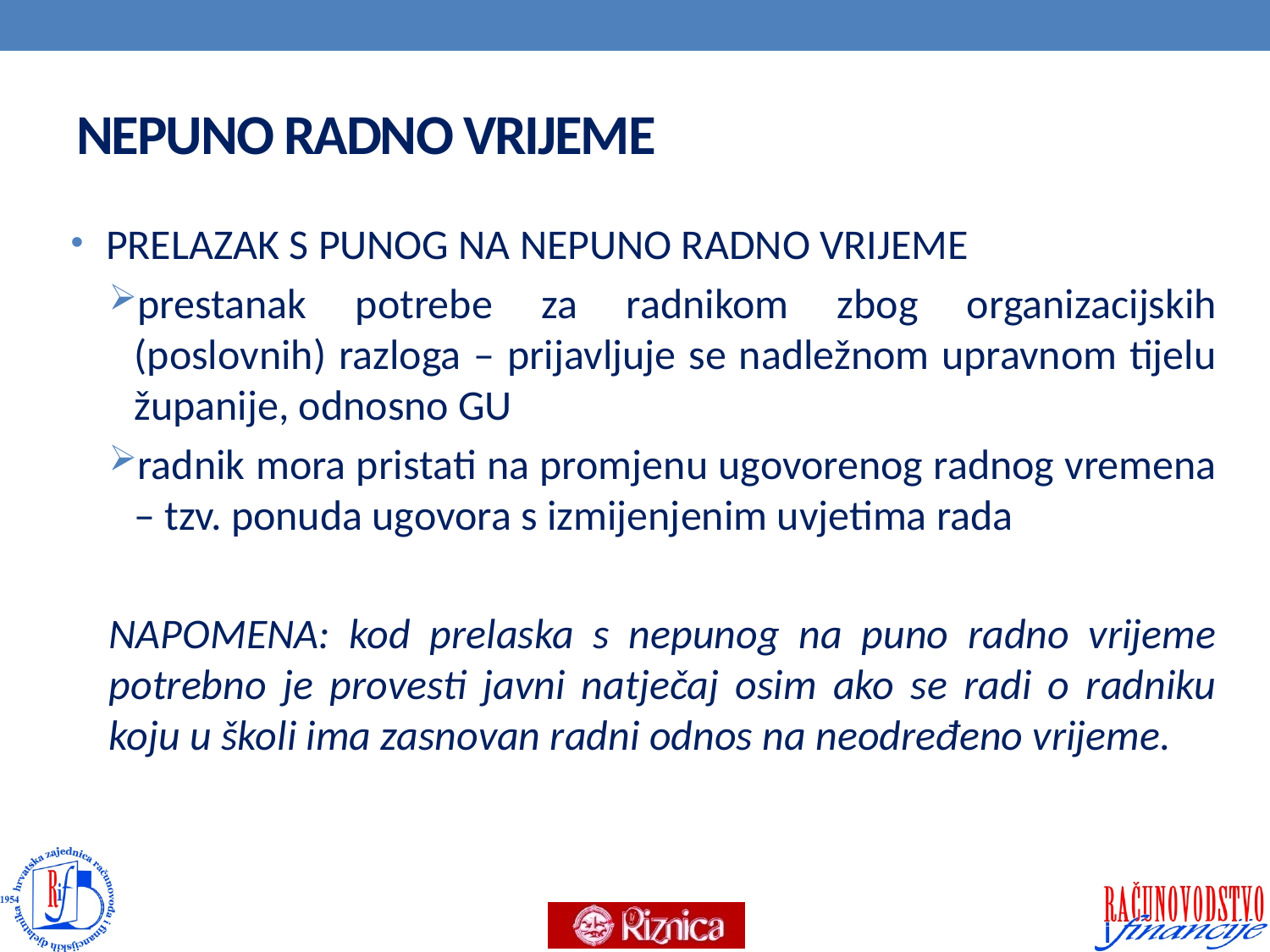

# NEPUNO RADNO VRIJEME
 PRELAZAK S PUNOG NA NEPUNO RADNO VRIJEME
prestanak potrebe za radnikom zbog organizacijskih (poslovnih) razloga – prijavljuje se nadležnom upravnom tijelu županije, odnosno GU
radnik mora pristati na promjenu ugovorenog radnog vremena – tzv. ponuda ugovora s izmijenjenim uvjetima rada

NAPOMENA: kod prelaska s nepunog na puno radno vrijeme potrebno je provesti javni natječaj osim ako se radi o radniku koju u školi ima zasnovan radni odnos na neodređeno vrijeme.